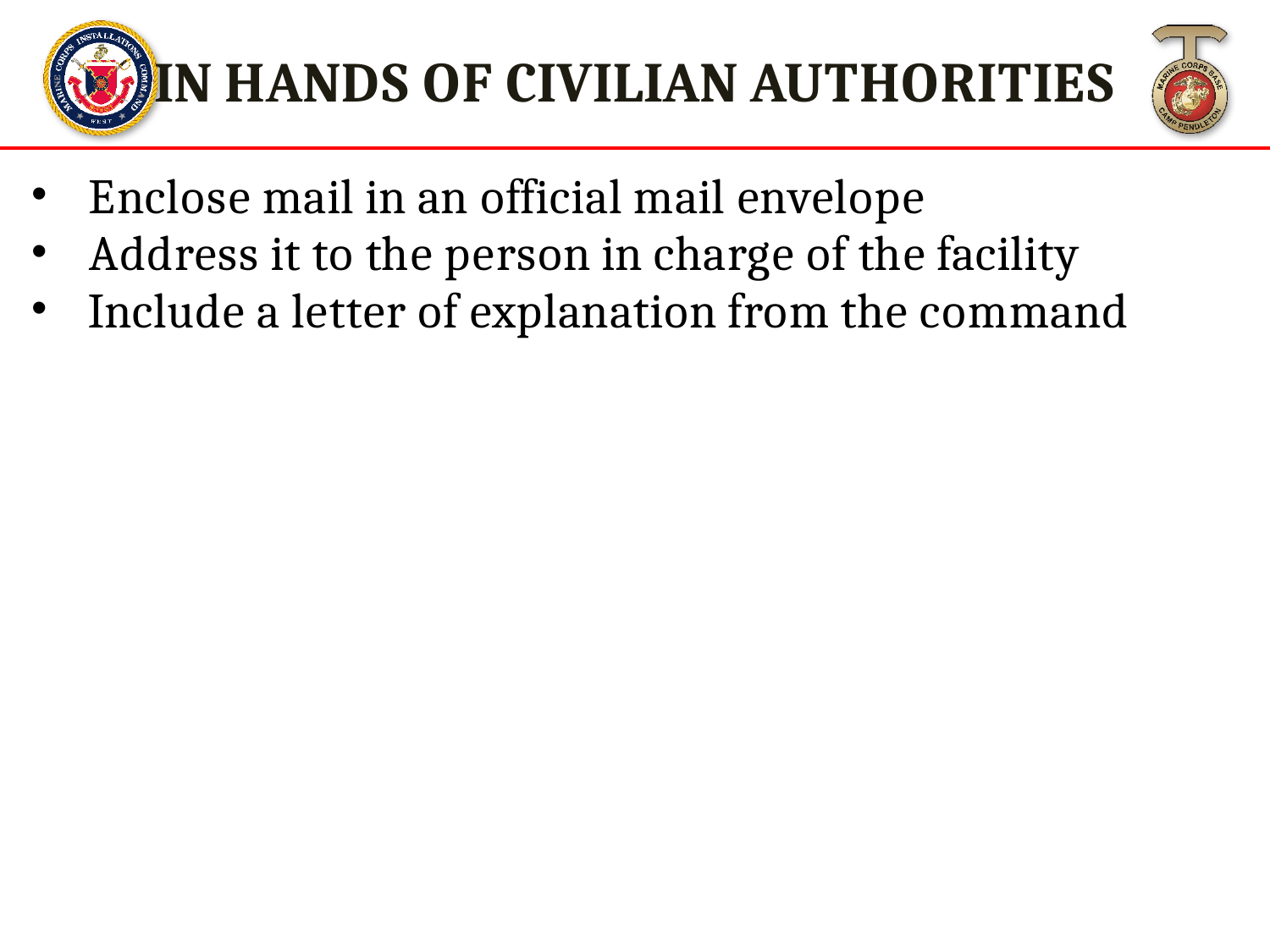

IN HANDS OF CIVILIAN AUTHORITIES
Enclose mail in an official mail envelope
Address it to the person in charge of the facility
Include a letter of explanation from the command